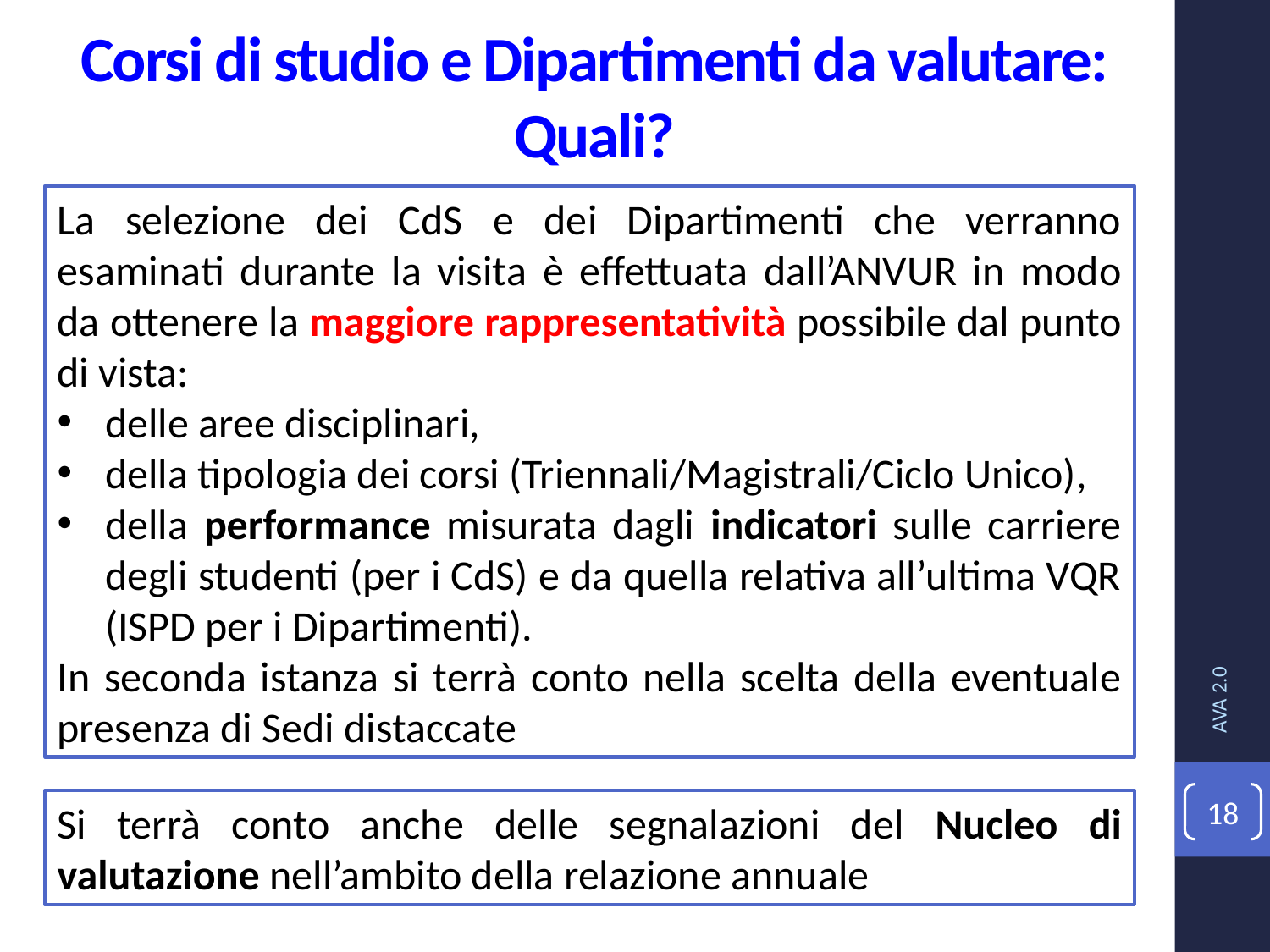

Corsi di studio e Dipartimenti da valutare:
Quali?
La selezione dei CdS e dei Dipartimenti che verranno esaminati durante la visita è effettuata dall’ANVUR in modo da ottenere la maggiore rappresentatività possibile dal punto di vista:
delle aree disciplinari,
della tipologia dei corsi (Triennali/Magistrali/Ciclo Unico),
della performance misurata dagli indicatori sulle carriere degli studenti (per i CdS) e da quella relativa all’ultima VQR (ISPD per i Dipartimenti).
In seconda istanza si terrà conto nella scelta della eventuale presenza di Sedi distaccate
AVA 2.0
18
Si terrà conto anche delle segnalazioni del Nucleo di valutazione nell’ambito della relazione annuale